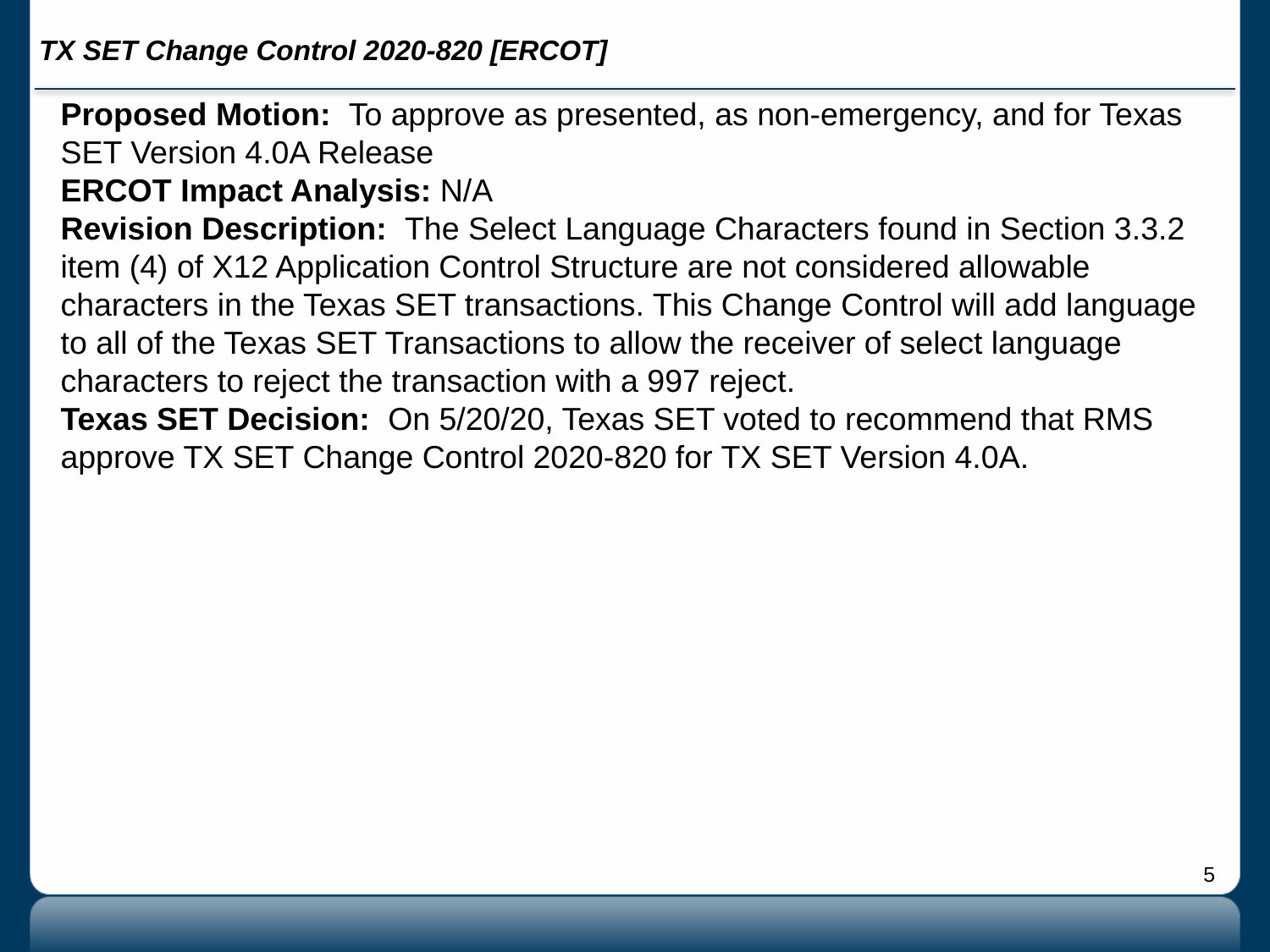

# TX SET Change Control 2020-820 [ERCOT]
Proposed Motion:  To approve as presented, as non-emergency, and for Texas SET Version 4.0A Release
ERCOT Impact Analysis: N/A
Revision Description:  The Select Language Characters found in Section 3.3.2 item (4) of X12 Application Control Structure are not considered allowable characters in the Texas SET transactions. This Change Control will add language to all of the Texas SET Transactions to allow the receiver of select language characters to reject the transaction with a 997 reject.
Texas SET Decision:  On 5/20/20, Texas SET voted to recommend that RMS approve TX SET Change Control 2020-820 for TX SET Version 4.0A.